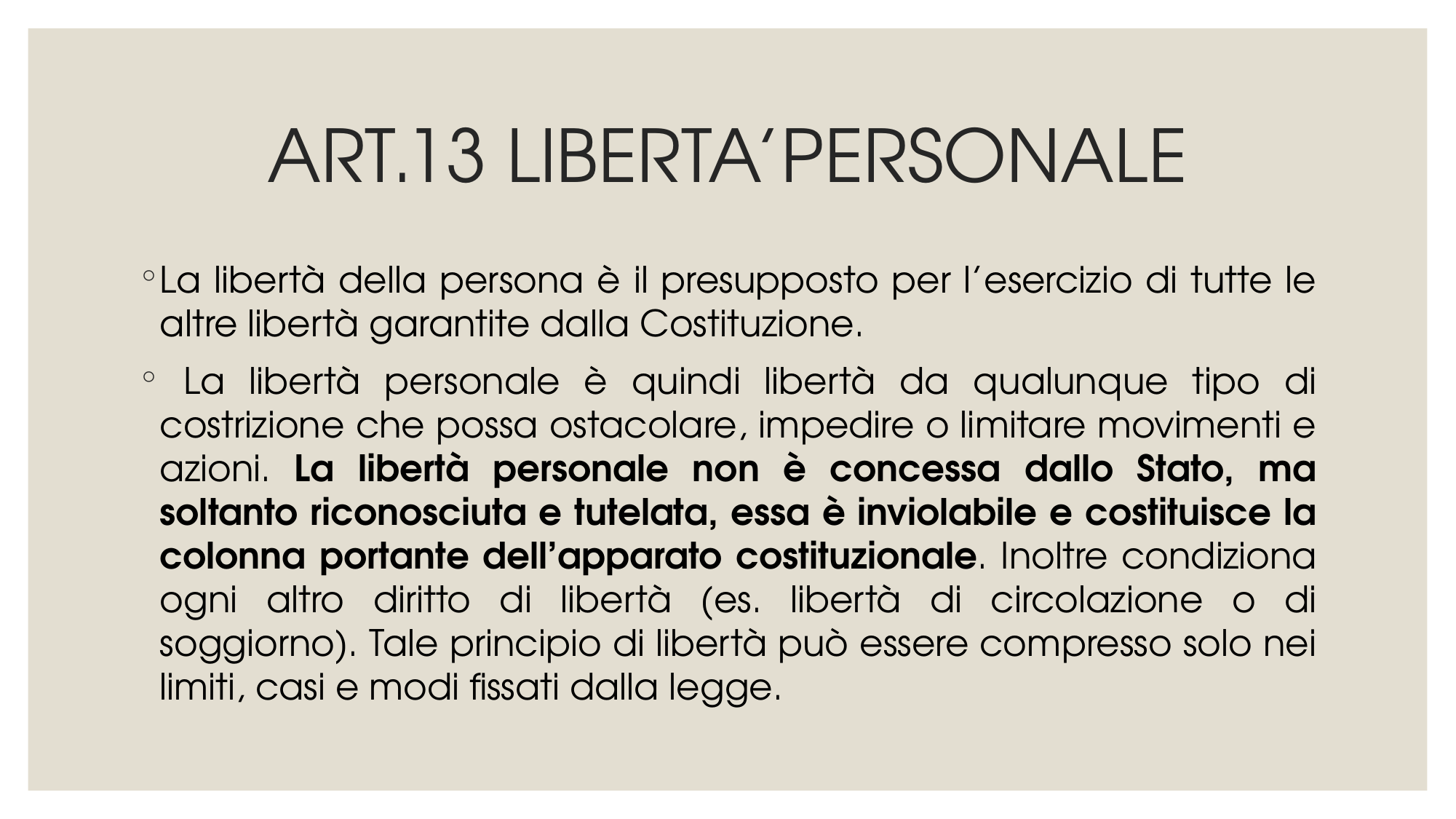

# ART.13 LIBERTA’PERSONALE
La libertà della persona è il presupposto per l’esercizio di tutte le altre libertà garantite dalla Costituzione.
 La libertà personale è quindi libertà da qualunque tipo di costrizione che possa ostacolare, impedire o limitare movimenti e azioni. La libertà personale non è concessa dallo Stato, ma soltanto riconosciuta e tutelata, essa è inviolabile e costituisce la colonna portante dell’apparato costituzionale. Inoltre condiziona ogni altro diritto di libertà (es. libertà di circolazione o di soggiorno). Tale principio di libertà può essere compresso solo nei limiti, casi e modi fissati dalla legge.